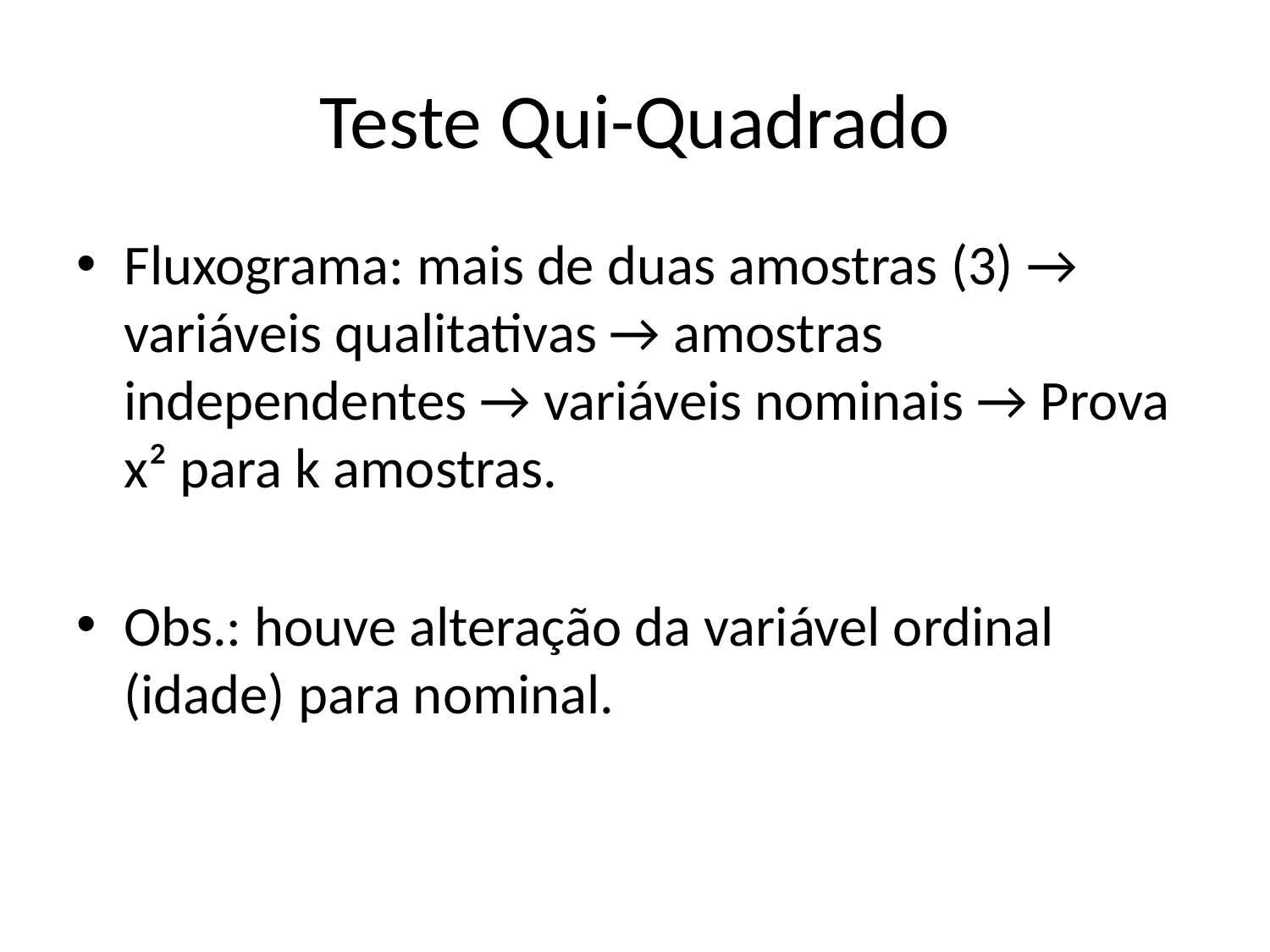

# Teste Qui-Quadrado
Fluxograma: mais de duas amostras (3) → variáveis qualitativas → amostras independentes → variáveis nominais → Prova x² para k amostras.

Obs.: houve alteração da variável ordinal (idade) para nominal.